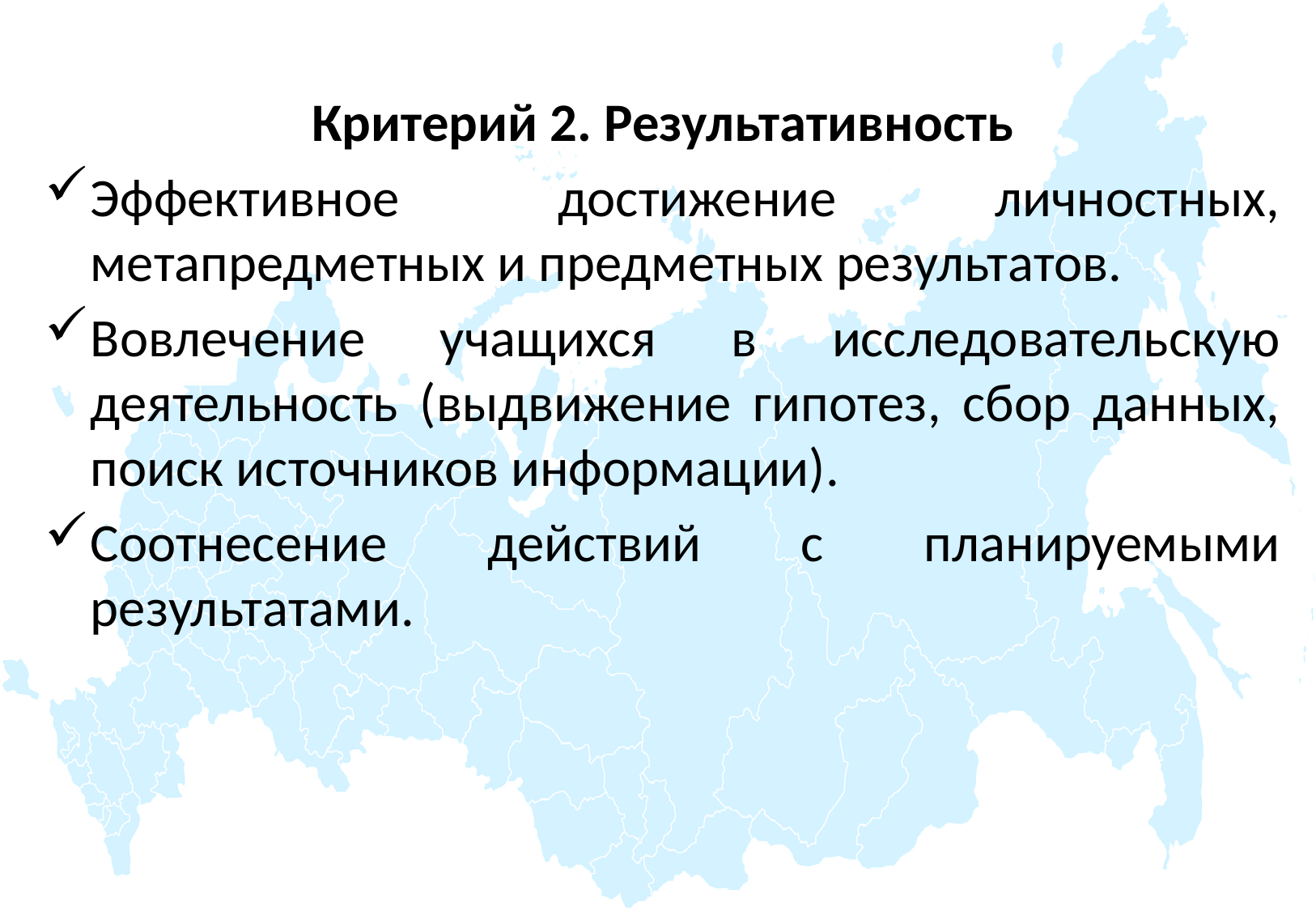

#
Критерий 2. Результативность
Эффективное достижение личностных, метапредметных и предметных результатов.
Вовлечение учащихся в исследовательскую деятельность (выдвижение гипотез, сбор данных, поиск источников информации).
Соотнесение действий с планируемыми результатами.